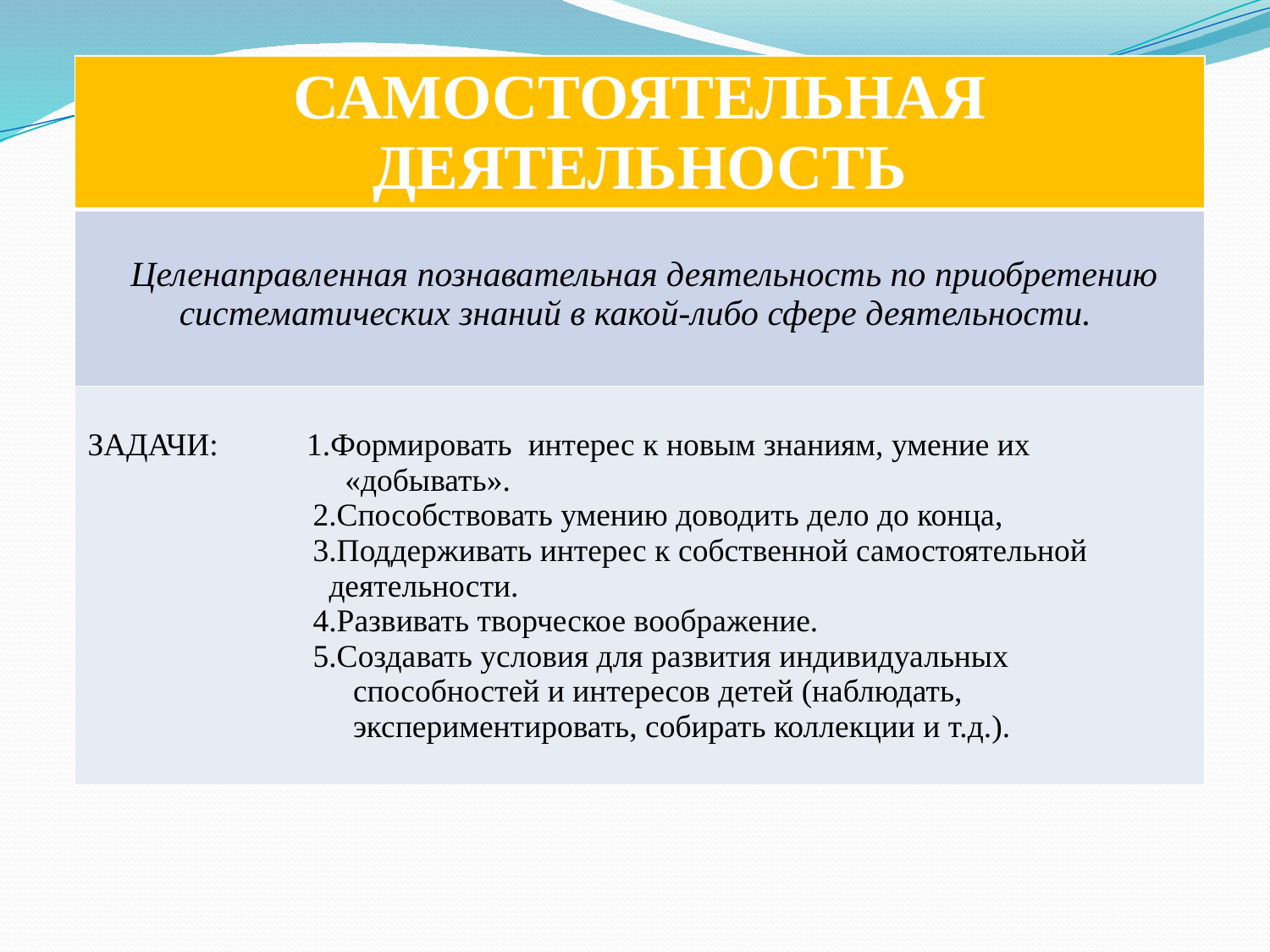

| САМОСТОЯТЕЛЬНАЯ ДЕЯТЕЛЬНОСТЬ |
| --- |
| Целенаправленная познавательная деятельность по приобретению систематических знаний в какой-либо сфере деятельности. |
| ЗАДАЧИ: 1.Формировать интерес к новым знаниям, умение их «добывать». 2.Способствовать умению доводить дело до конца, 3.Поддерживать интерес к собственной самостоятельной деятельности. 4.Развивать творческое воображение. 5.Создавать условия для развития индивидуальных способностей и интересов детей (наблюдать, экспериментировать, собирать коллекции и т.д.). |